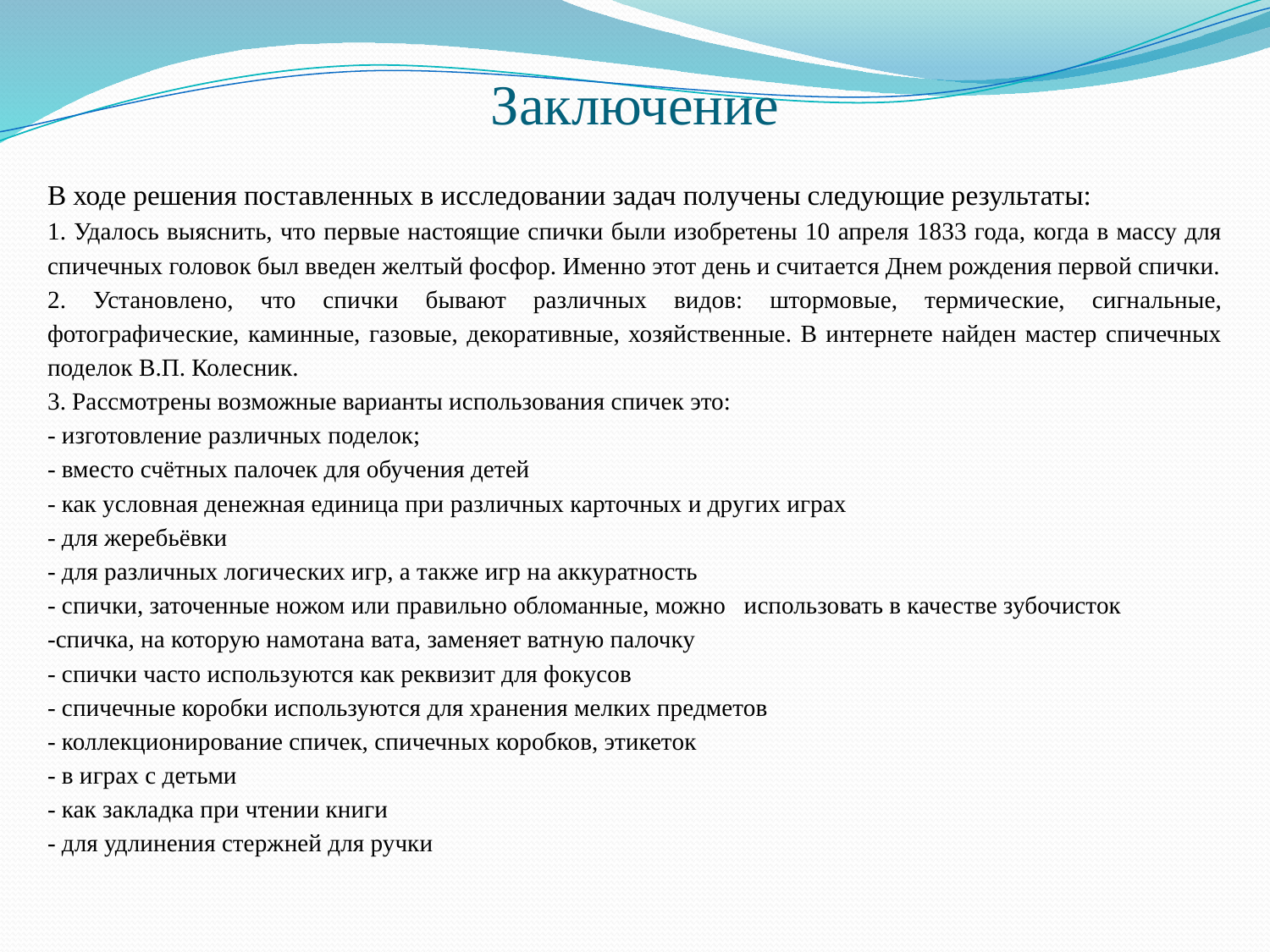

# Заключение
В ходе решения поставленных в исследовании задач получены следующие результаты:
1. Удалось выяснить, что первые настоящие спички были изобретены 10 апреля 1833 года, когда в массу для спичечных головок был введен желтый фосфор. Именно этот день и считается Днем рождения первой спички.
2. Установлено, что спички бывают различных видов: штормовые, термические, сигнальные, фотографические, каминные, газовые, декоративные, хозяйственные. В интернете найден мастер спичечных поделок В.П. Колесник.
3. Рассмотрены возможные варианты использования спичек это:
- изготовление различных поделок;
- вместо счётных палочек для обучения детей
- как условная денежная единица при различных карточных и других играх
- для жеребьёвки
- для различных логических игр, а также игр на аккуратность
- спички, заточенные ножом или правильно обломанные, можно   использовать в качестве зубочисток
-спичка, на которую намотана вата, заменяет ватную палочку
- спички часто используются как реквизит для фокусов
- спичечные коробки используются для хранения мелких предметов
- коллекционирование спичек, спичечных коробков, этикеток
- в играх с детьми
- как закладка при чтении книги
- для удлинения стержней для ручки